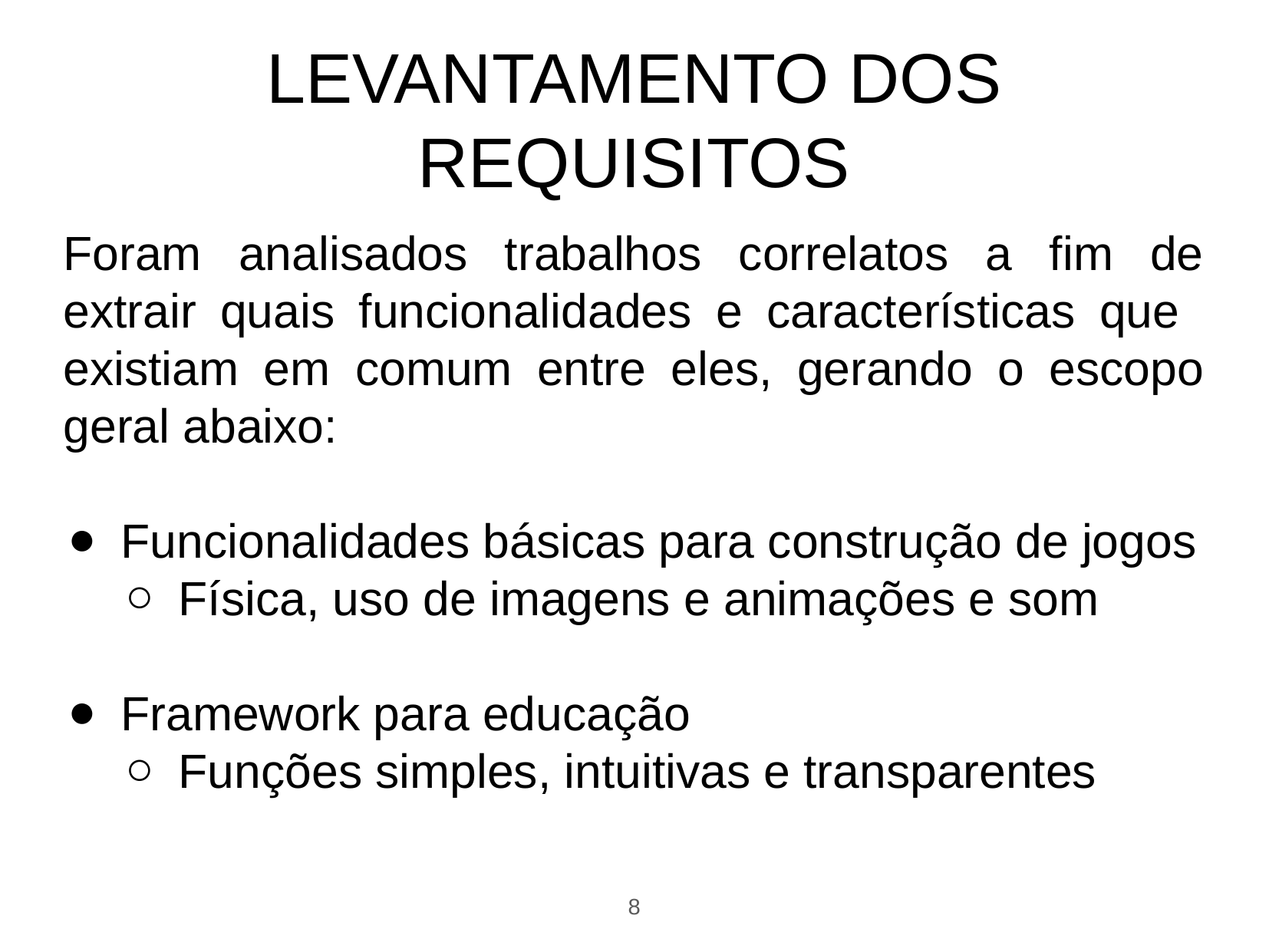

LEVANTAMENTO DOS REQUISITOS
Foram analisados trabalhos correlatos a fim de extrair quais funcionalidades e características que  existiam em comum entre eles, gerando o escopo geral abaixo:

Funcionalidades básicas para construção de jogos
Física, uso de imagens e animações e som

Framework para educação
Funções simples, intuitivas e transparentes
8